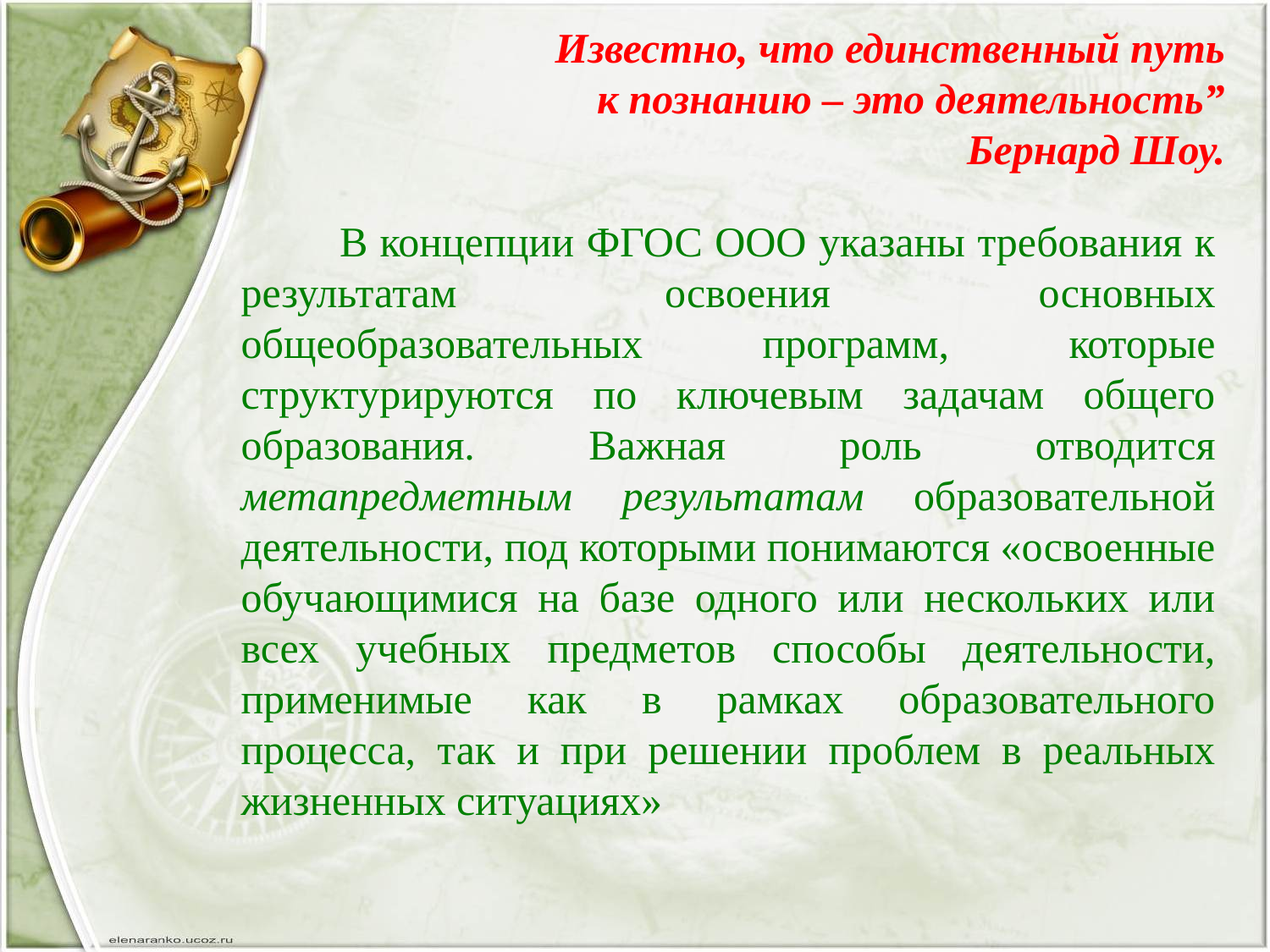

# Известно, что единственный путь к познанию – это деятельность” Бернард Шоу.
        В концепции ФГОС ООО указаны требования к результатам освоения основных общеобразовательных программ, которые структурируются по ключевым задачам общего образования. Важная роль отводится метапредметным результатам образовательной деятельности, под которыми понимаются «освоенные обучающимися на базе одного или нескольких или всех учебных предметов способы деятельности, применимые как в рамках образовательного процесса, так и при решении проблем в реальных жизненных ситуациях»